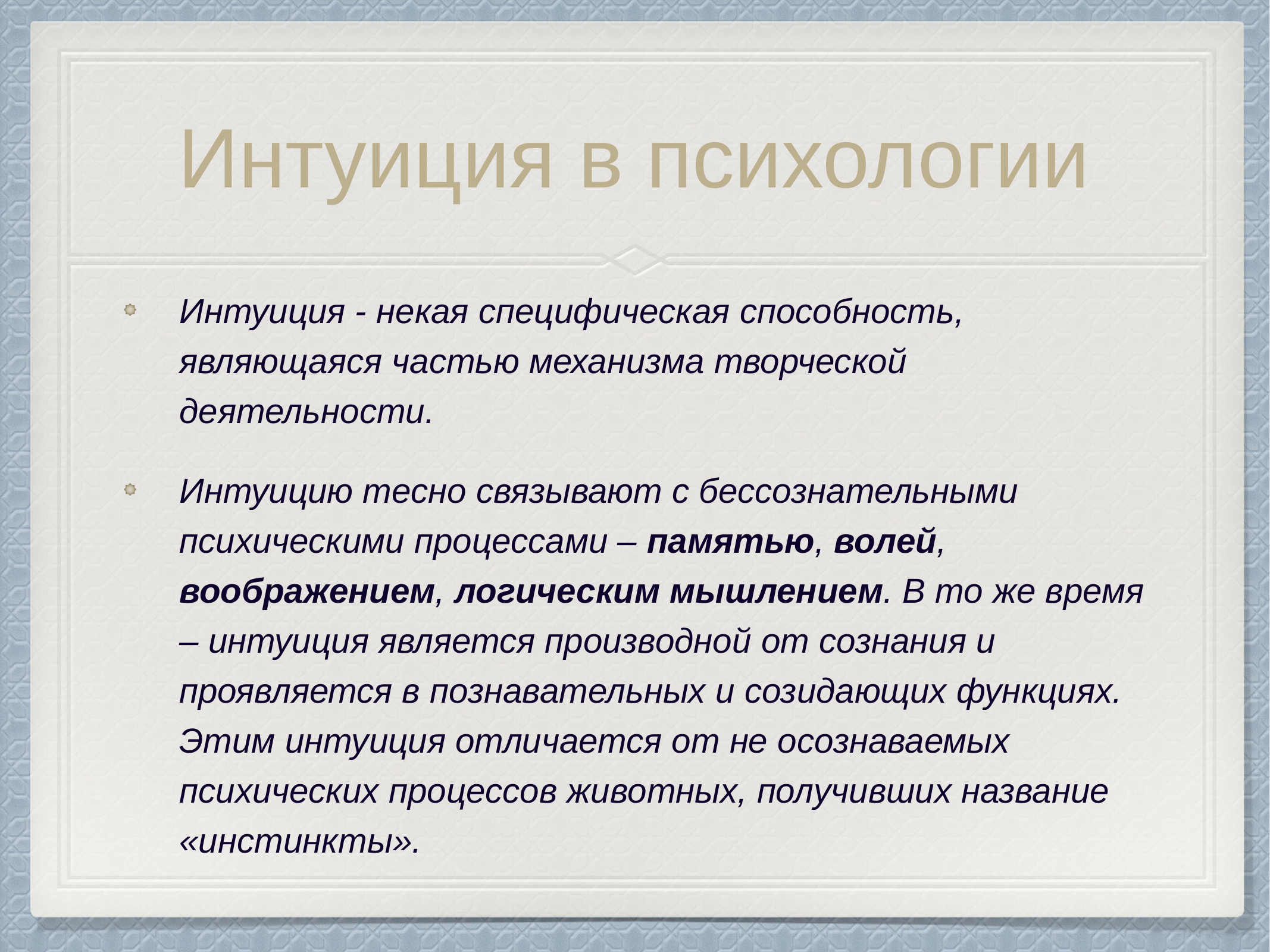

# Интуиция в психологии
Интуиция - некая специфическая способность, являющаяся частью механизма творческой деятельности.
Интуицию тесно связывают с бессознательными психическими процессами – памятью, волей, воображением, логическим мышлением. В то же время – интуиция является производной от сознания и проявляется в познавательных и созидающих функциях. Этим интуиция отличается от не осознаваемых психических процессов животных, получивших название «инстинкты».